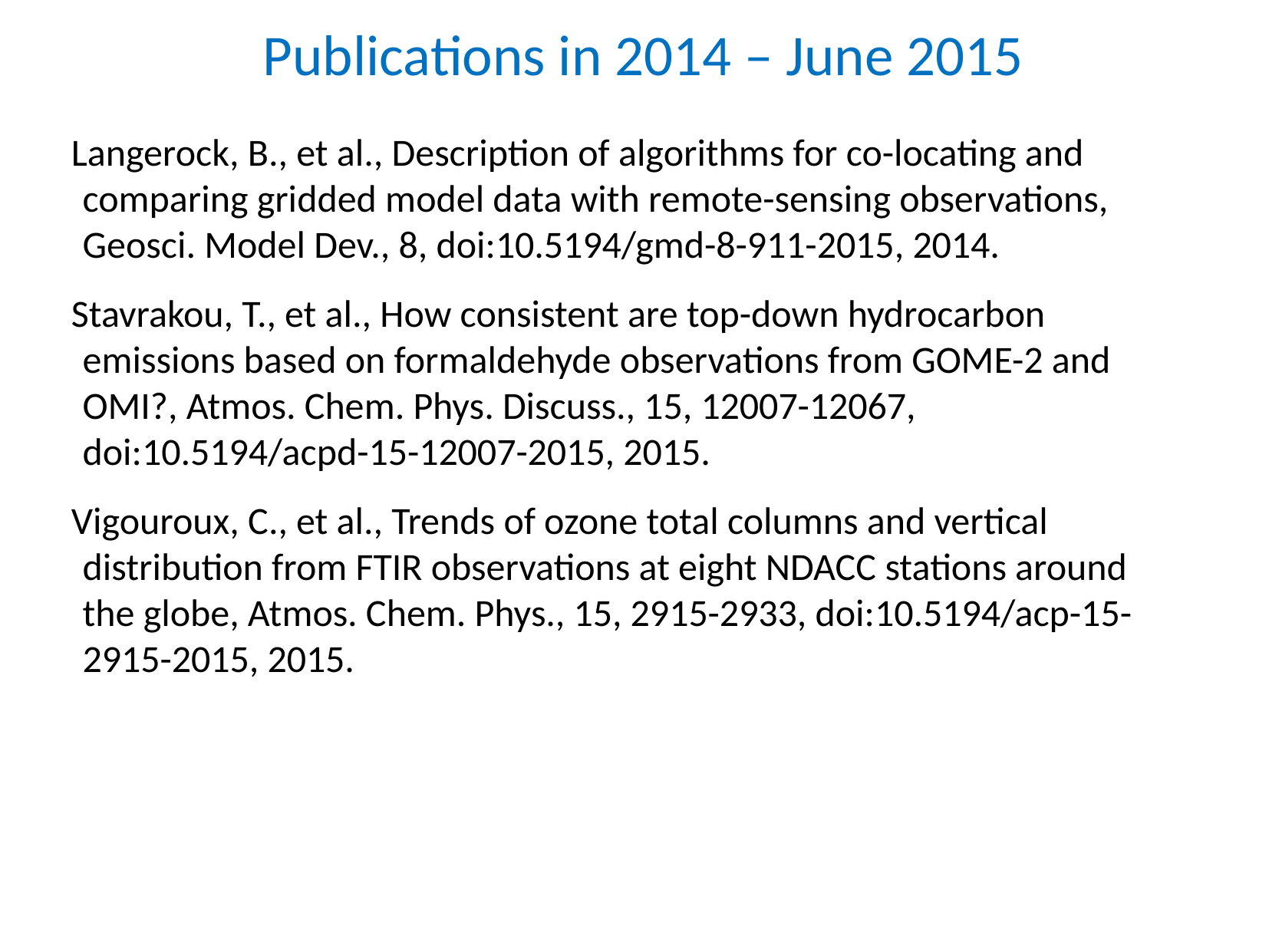

Publications in 2014 – June 2015
Langerock, B., et al., Description of algorithms for co-locating and comparing gridded model data with remote-sensing observations, Geosci. Model Dev., 8, doi:10.5194/gmd-8-911-2015, 2014.
Stavrakou, T., et al., How consistent are top-down hydrocarbon emissions based on formaldehyde observations from GOME-2 and OMI?, Atmos. Chem. Phys. Discuss., 15, 12007-12067, doi:10.5194/acpd-15-12007-2015, 2015.
Vigouroux, C., et al., Trends of ozone total columns and vertical distribution from FTIR observations at eight NDACC stations around the globe, Atmos. Chem. Phys., 15, 2915-2933, doi:10.5194/acp-15-2915-2015, 2015.